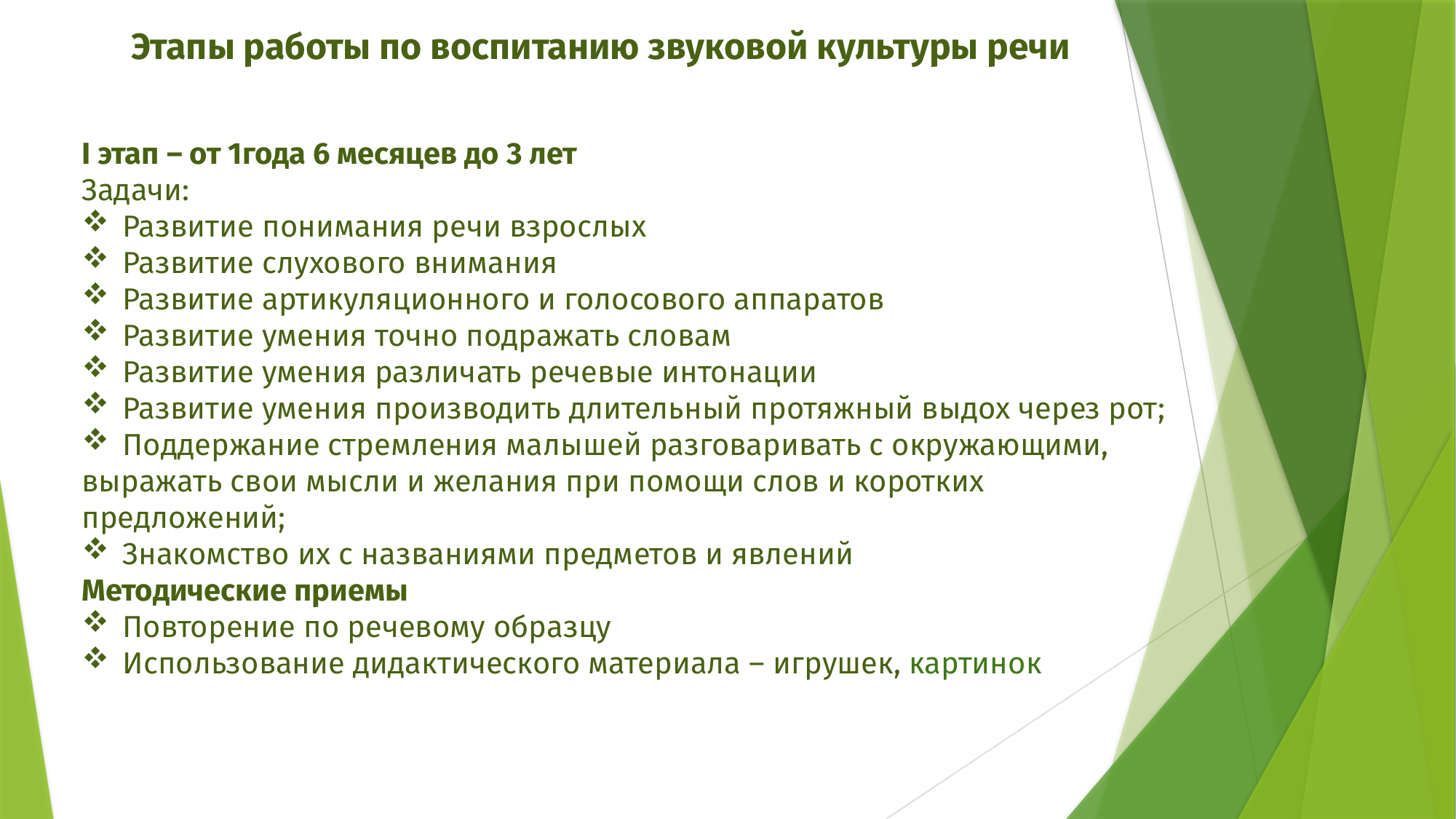

Этапы работы по воспитанию звуковой культуры речи
I этап – от 1года 6 месяцев до 3 лет
Задачи:
Развитие понимания речи взрослых
Развитие слухового внимания
Развитие артикуляционного и голосового аппаратов
Развитие умения точно подражать словам
Развитие умения различать речевые интонации
Развитие умения производить длительный протяжный выдох через рот;
Поддержание стремления малышей разговаривать с окружающими,
выражать свои мысли и желания при помощи слов и коротких   предложений;
Знакомство их с названиями предметов и явлений
Методические приемы
Повторение по речевому образцу
Использование дидактического материала – игрушек, картинок